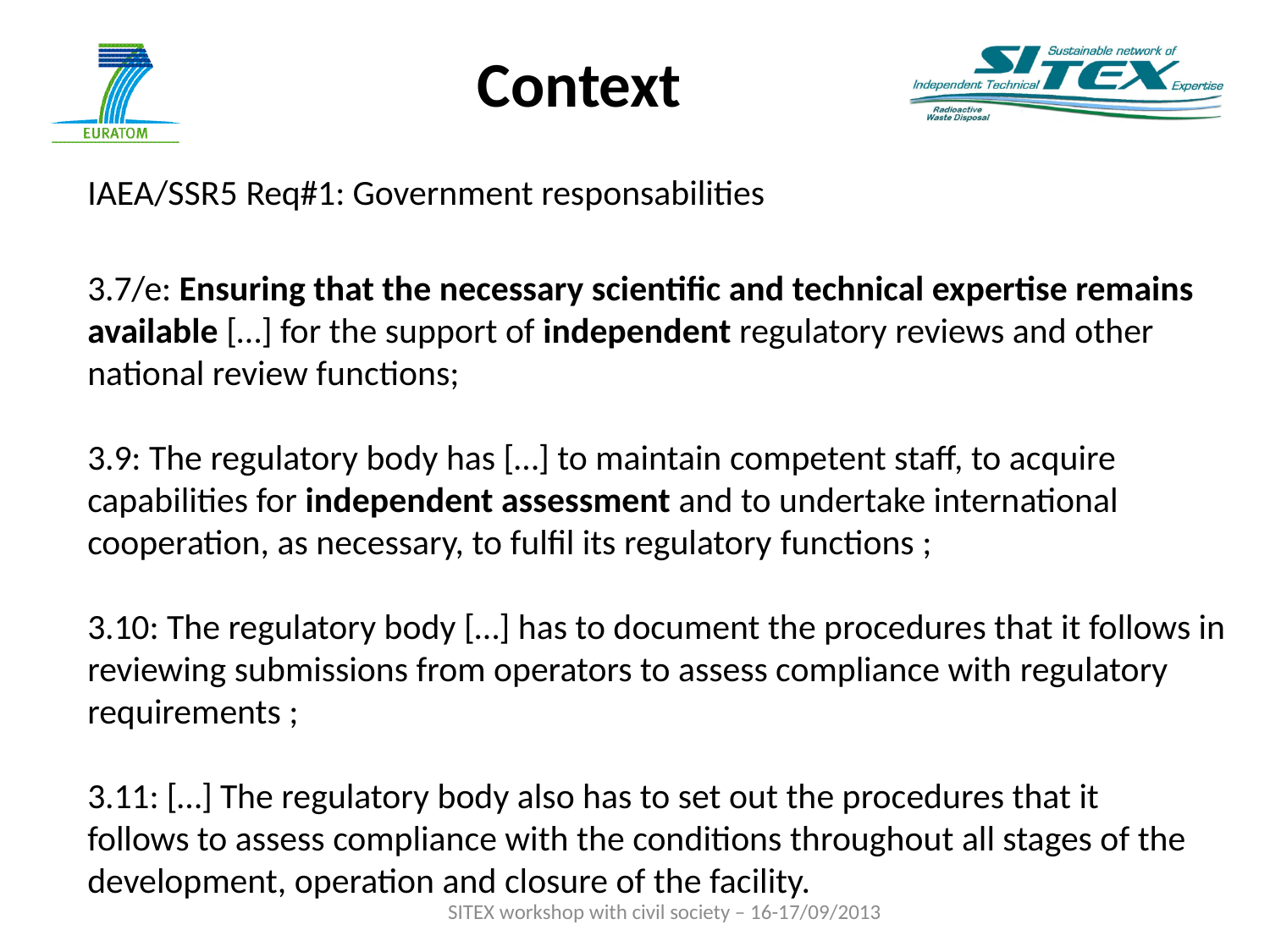

Context
IAEA/SSR5 Req#1: Government responsabilities

3.7/e: Ensuring that the necessary scientific and technical expertise remains
available […] for the support of independent regulatory reviews and other national review functions;

3.9: The regulatory body has […] to maintain competent staff, to acquire capabilities for independent assessment and to undertake international cooperation, as necessary, to fulfil its regulatory functions ;

3.10: The regulatory body […] has to document the procedures that it follows in reviewing submissions from operators to assess compliance with regulatory requirements ;

3.11: […] The regulatory body also has to set out the procedures that it
follows to assess compliance with the conditions throughout all stages of the
development, operation and closure of the facility.

SITEX workshop with civil society – 16-17/09/2013